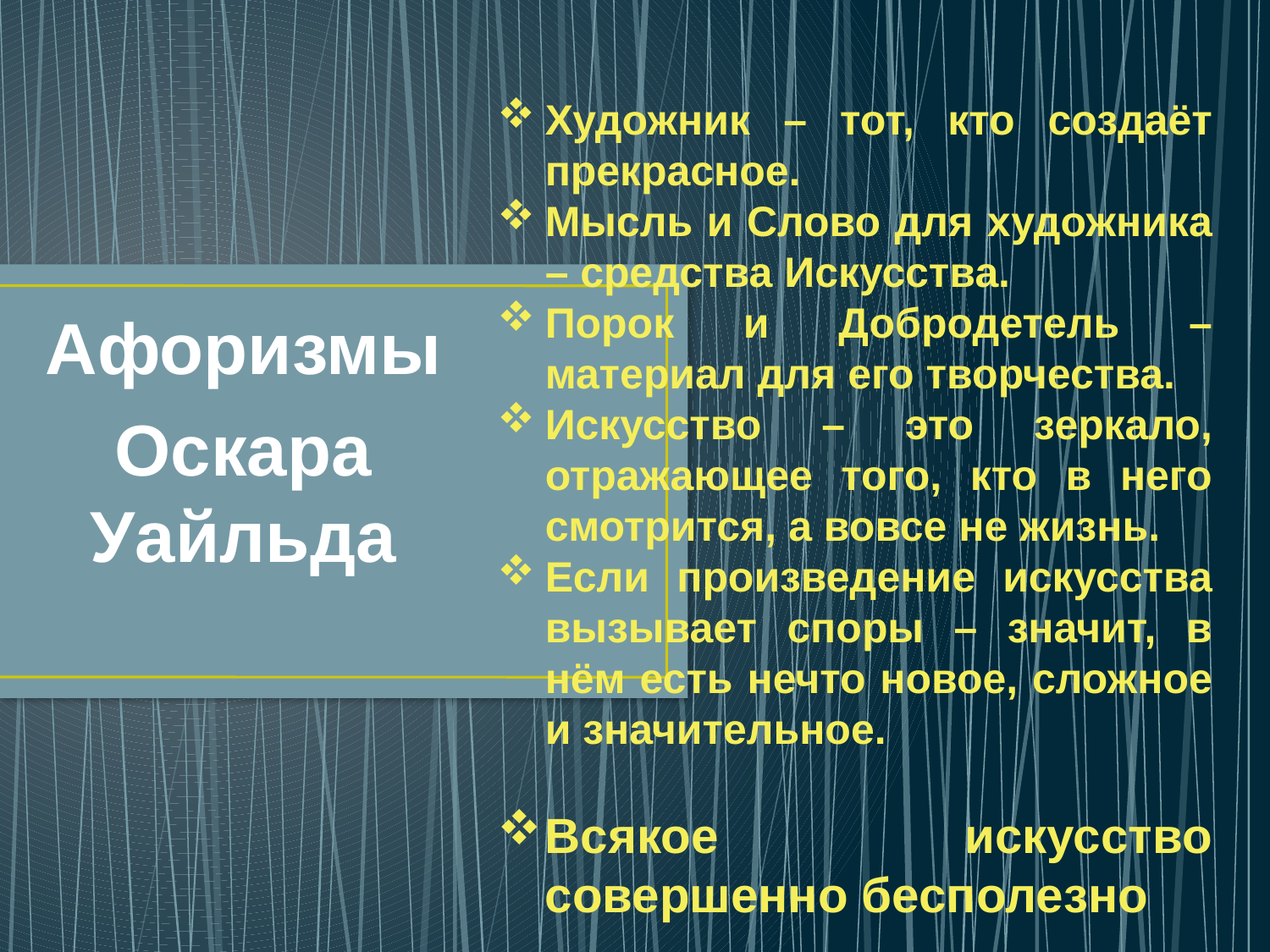

Художник – тот, кто создаёт прекрасное.
Мысль и Слово для художника – средства Искусства.
Порок и Добродетель – материал для его творчества.
Искусство – это зеркало, отражающее того, кто в него смотрится, а вовсе не жизнь.
Если произведение искусства вызывает споры – значит, в нём есть нечто новое, сложное и значительное.

Всякое искусство совершенно бесполезно
Афоризмы
Оскара Уайльда